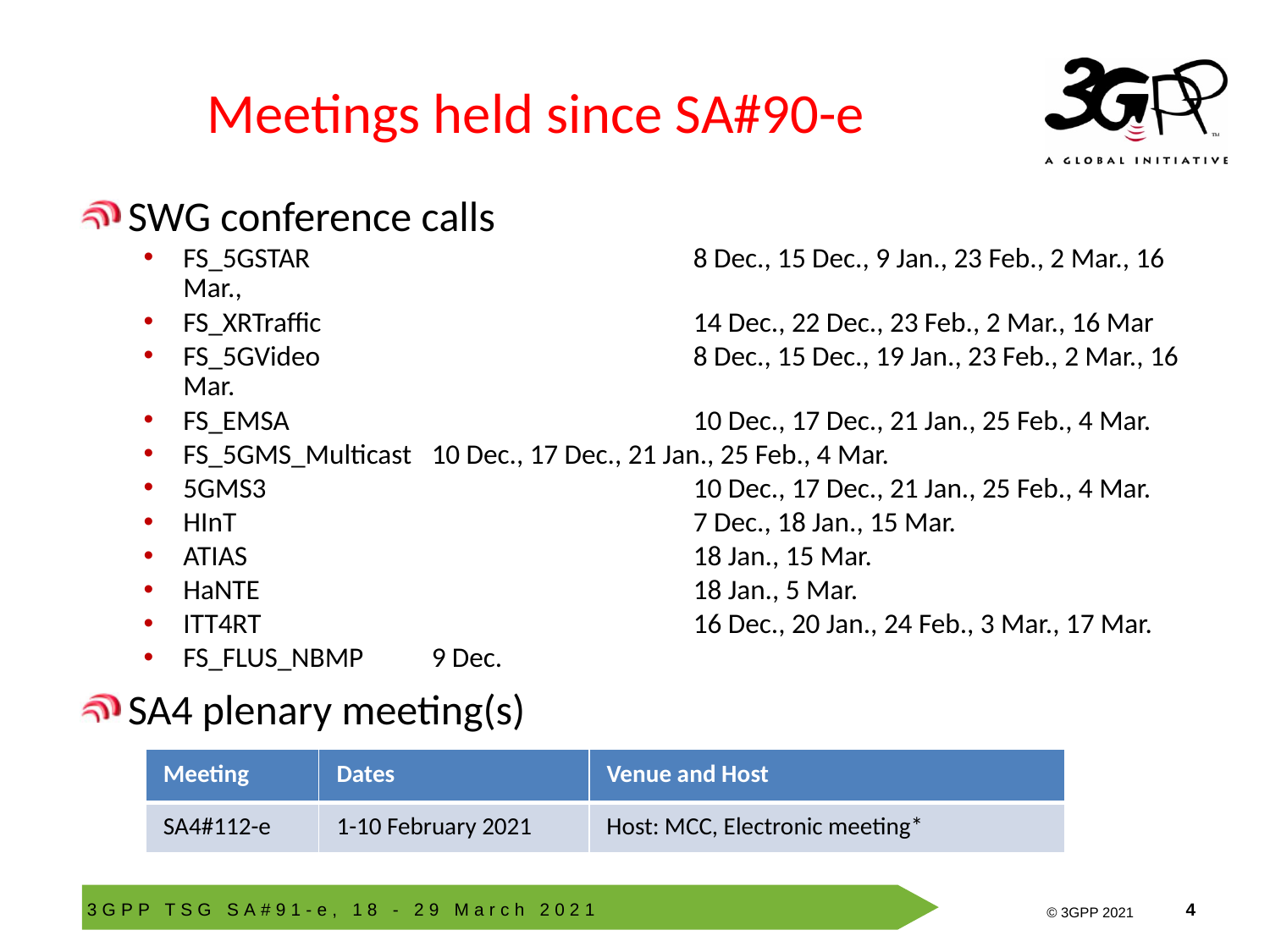

# Meetings held since SA#90-e
SWG conference calls
FS_5GSTAR		8 Dec., 15 Dec., 9 Jan., 23 Feb., 2 Mar., 16 Mar.,
FS_XRTraffic		14 Dec., 22 Dec., 23 Feb., 2 Mar., 16 Mar
FS_5GVideo		8 Dec., 15 Dec., 19 Jan., 23 Feb., 2 Mar., 16 Mar.
FS_EMSA		10 Dec., 17 Dec., 21 Jan., 25 Feb., 4 Mar.
FS_5GMS_Multicast	10 Dec., 17 Dec., 21 Jan., 25 Feb., 4 Mar.
5GMS3		10 Dec., 17 Dec., 21 Jan., 25 Feb., 4 Mar.
HInT		7 Dec., 18 Jan., 15 Mar.
ATIAS		18 Jan., 15 Mar.
HaNTE		18 Jan., 5 Mar.
ITT4RT		16 Dec., 20 Jan., 24 Feb., 3 Mar., 17 Mar.
FS_FLUS_NBMP	9 Dec.
SA4 plenary meeting(s)

| Meeting | Dates | Venue and Host |
| --- | --- | --- |
| SA4#112-e | 1-10 February 2021 | Host: MCC, Electronic meeting\* |